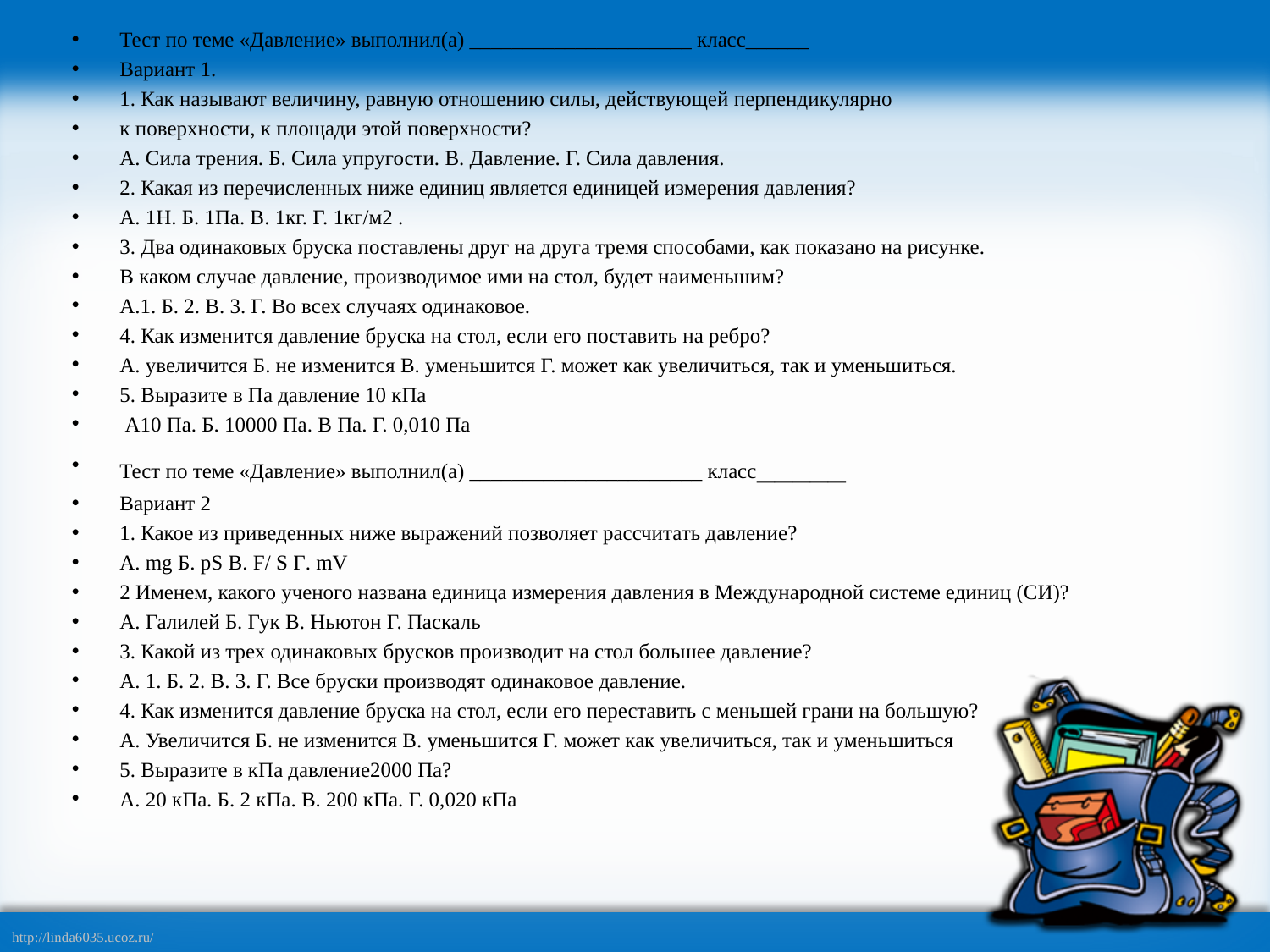

Тест по теме «Давление» выполнил(а) _____________________ класс______
Вариант 1.
1. Как называют величину, равную отношению силы, действующей перпендикулярно
к поверхности, к площади этой поверхности?
А. Сила трения. Б. Сила упругости. В. Давление. Г. Сила давления.
2. Какая из перечисленных ниже единиц является единицей измерения давления?
А. 1Н. Б. 1Па. В. 1кг. Г. 1кг/м2 .
3. Два одинаковых бруска поставлены друг на друга тремя способами, как показано на рисунке.
В каком случае давление, производимое ими на стол, будет наименьшим?
А.1. Б. 2. В. 3. Г. Во всех случаях одинаковое.
4. Как изменится давление бруска на стол, если его поставить на ребро?
А. увеличится Б. не изменится В. уменьшится Г. может как увеличиться, так и уменьшиться.
5. Выразите в Па давление 10 кПа
 А10 Па. Б. 10000 Па. В Па. Г. 0,010 Па
Тест по теме «Давление» выполнил(а) ______________________ класс_____
Вариант 2
1. Какое из приведенных ниже выражений позволяет рассчитать давление?
А. mg Б. pS В. F/ S Г. mV
2 Именем, какого ученого названа единица измерения давления в Международной системе единиц (СИ)?
А. Галилей Б. Гук В. Ньютон Г. Паскаль
3. Какой из трех одинаковых брусков производит на стол большее давление?
А. 1. Б. 2. В. 3. Г. Все бруски производят одинаковое давление.
4. Как изменится давление бруска на стол, если его переставить с меньшей грани на большую?
А. Увеличится Б. не изменится В. уменьшится Г. может как увеличиться, так и уменьшиться
5. Выразите в кПа давление2000 Па?
А. 20 кПа. Б. 2 кПа. В. 200 кПа. Г. 0,020 кПа